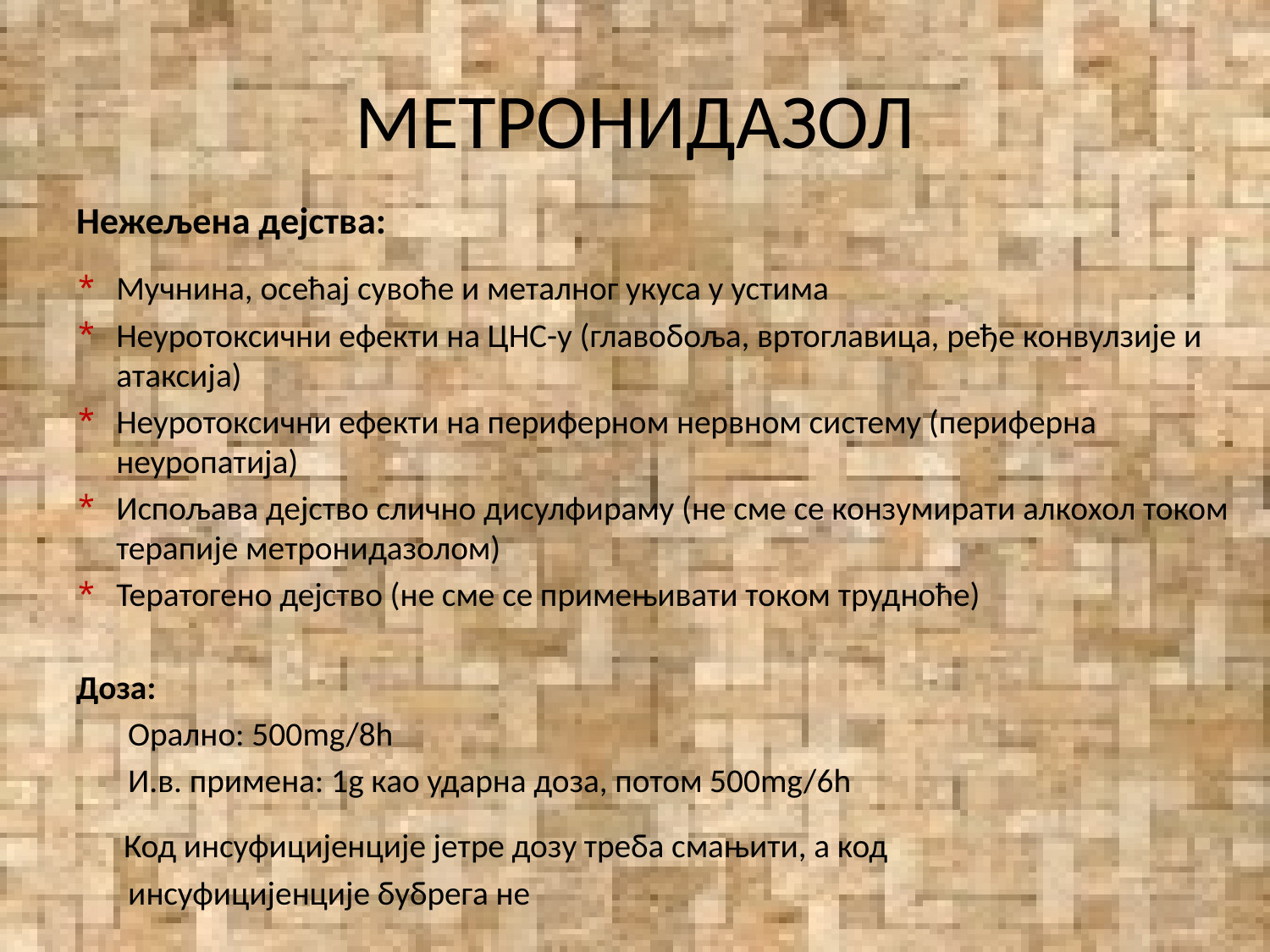

# МЕТРОНИДАЗОЛ
Нежељена дејства:

Мучнина, осећај сувоће и металног укуса у устима
Неуротоксични ефекти на ЦНС-у (главобоља, вртоглавица, ређе конвулзије и атаксија)
Неуротоксични ефекти на периферном нервном систему (периферна неуропатија)
Испољава дејство слично дисулфираму (не сме се конзумирати алкохол током терапије метронидазолом)
Тератогено дејство (не сме се примењивати током трудноће)

Доза:
       Орално: 500mg/8h
       И.в. примена: 1g као ударна доза, потом 500mg/6h

	 Код инсуфицијенције јетре дозу треба смањити, а код
       инсуфицијенције бубрега не